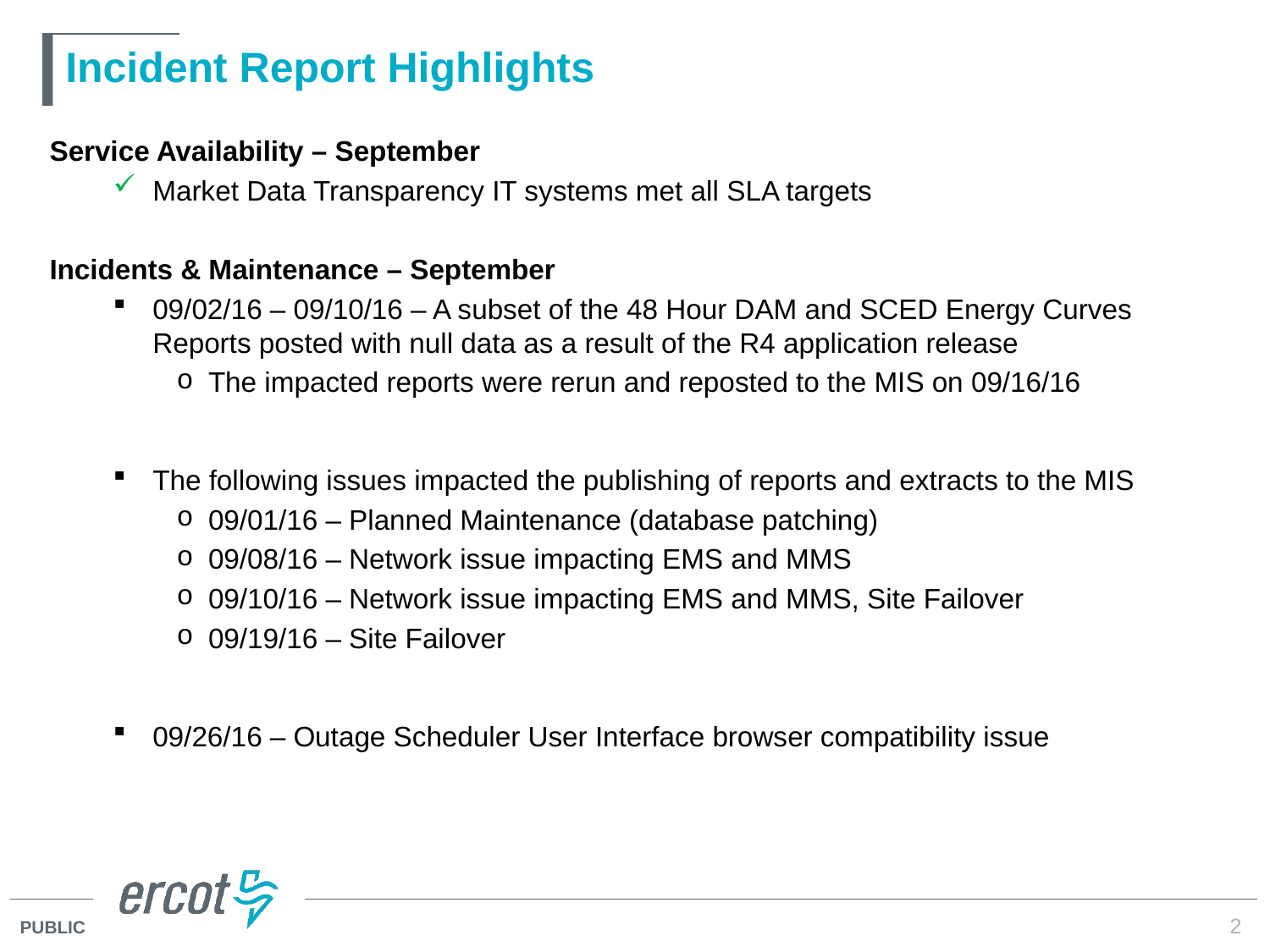

# Incident Report Highlights
Service Availability – September
Market Data Transparency IT systems met all SLA targets

Incidents & Maintenance – September
09/02/16 – 09/10/16 – A subset of the 48 Hour DAM and SCED Energy Curves Reports posted with null data as a result of the R4 application release
The impacted reports were rerun and reposted to the MIS on 09/16/16

The following issues impacted the publishing of reports and extracts to the MIS
09/01/16 – Planned Maintenance (database patching)
09/08/16 – Network issue impacting EMS and MMS
09/10/16 – Network issue impacting EMS and MMS, Site Failover
09/19/16 – Site Failover

09/26/16 – Outage Scheduler User Interface browser compatibility issue

2